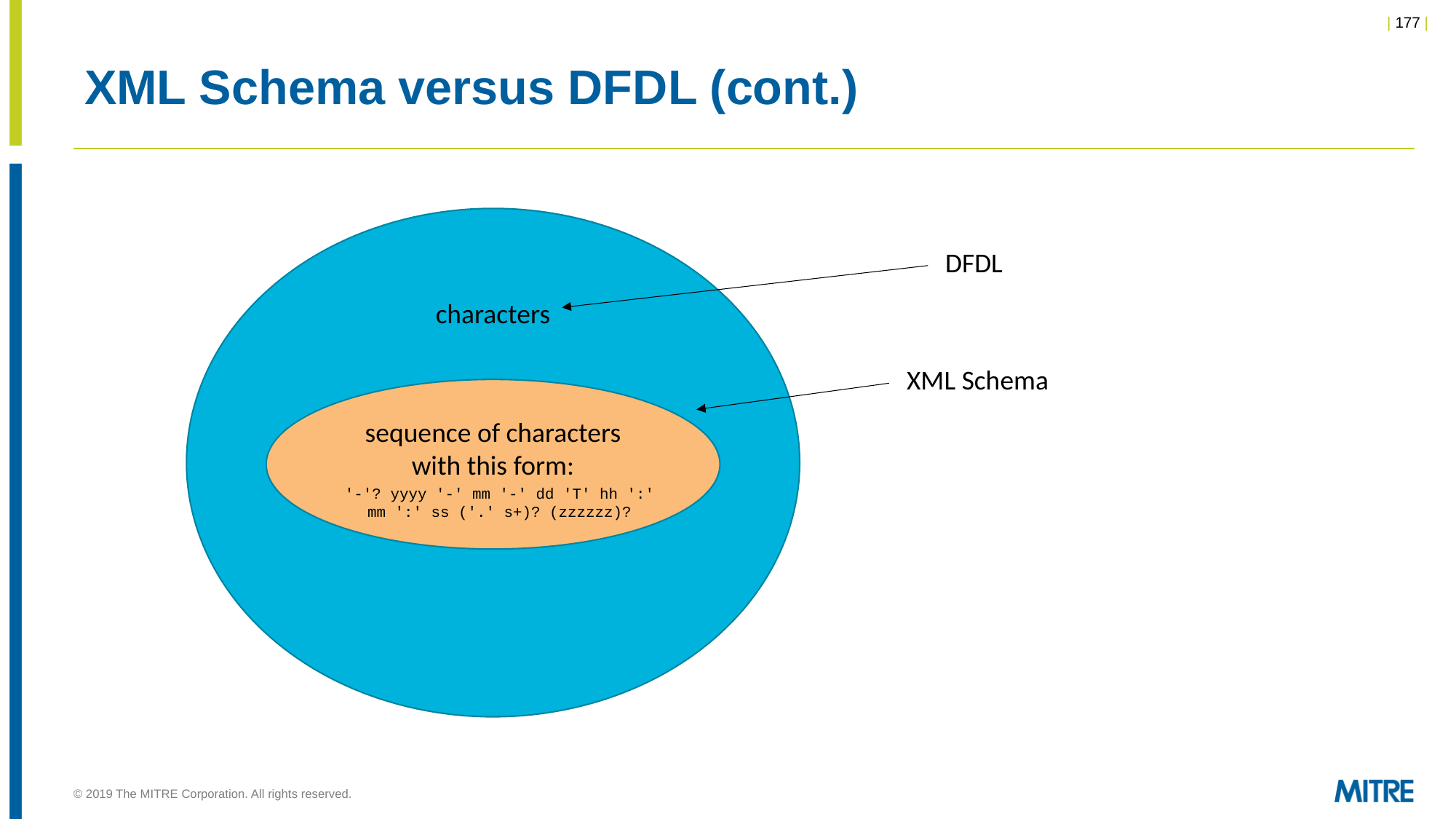

# XML Schema versus DFDL (cont.)

DFDL
characters
XML Schema
sequence of characters with this form:

'-'? yyyy '-' mm '-' dd 'T' hh ':' mm ':' ss ('.' s+)? (zzzzzz)?
© 2019 The MITRE Corporation. All rights reserved.